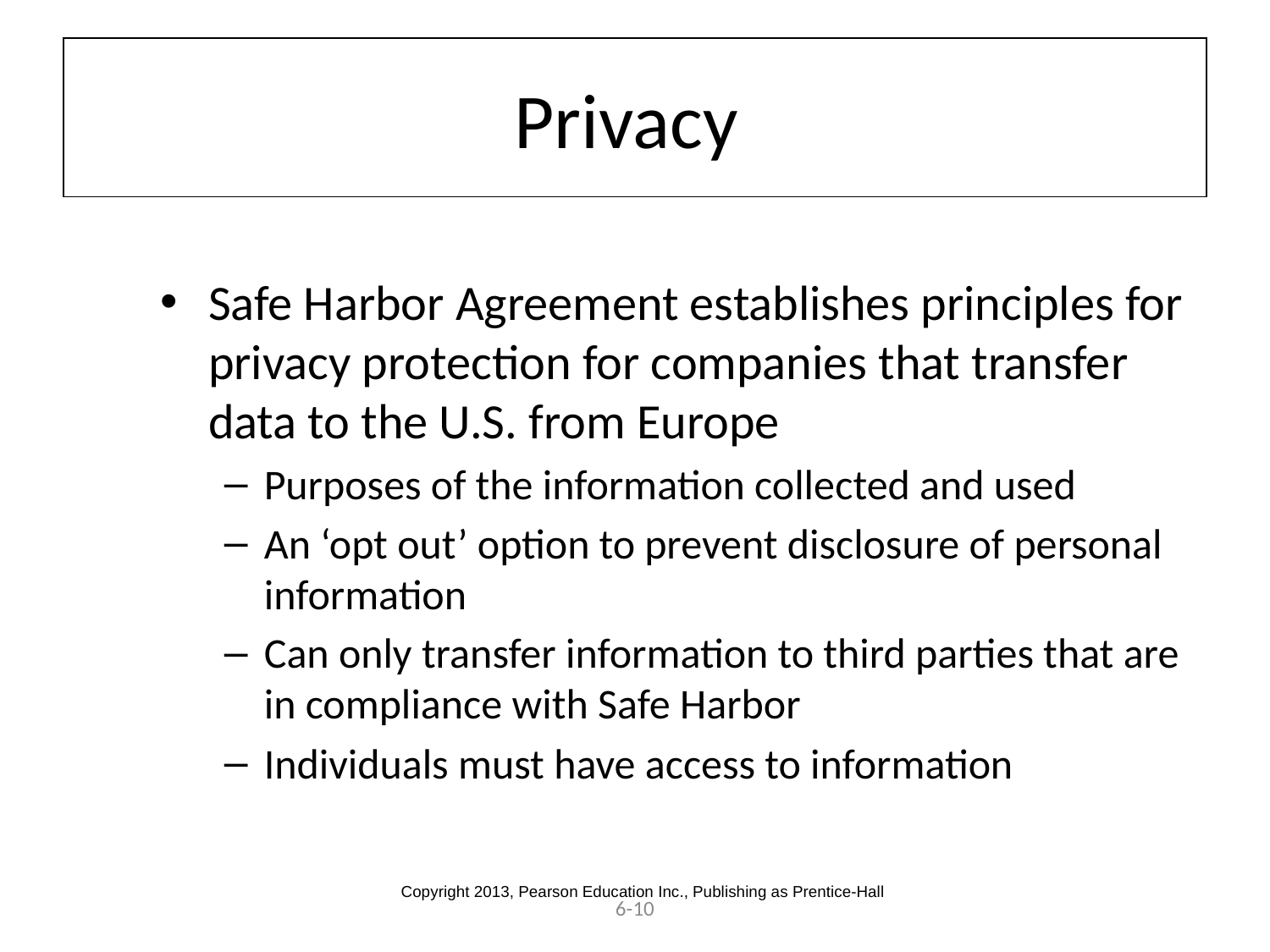

# Privacy
Safe Harbor Agreement establishes principles for privacy protection for companies that transfer data to the U.S. from Europe
Purposes of the information collected and used
An ‘opt out’ option to prevent disclosure of personal information
Can only transfer information to third parties that are in compliance with Safe Harbor
Individuals must have access to information
Copyright 2013, Pearson Education Inc., Publishing as Prentice-Hall

6-10